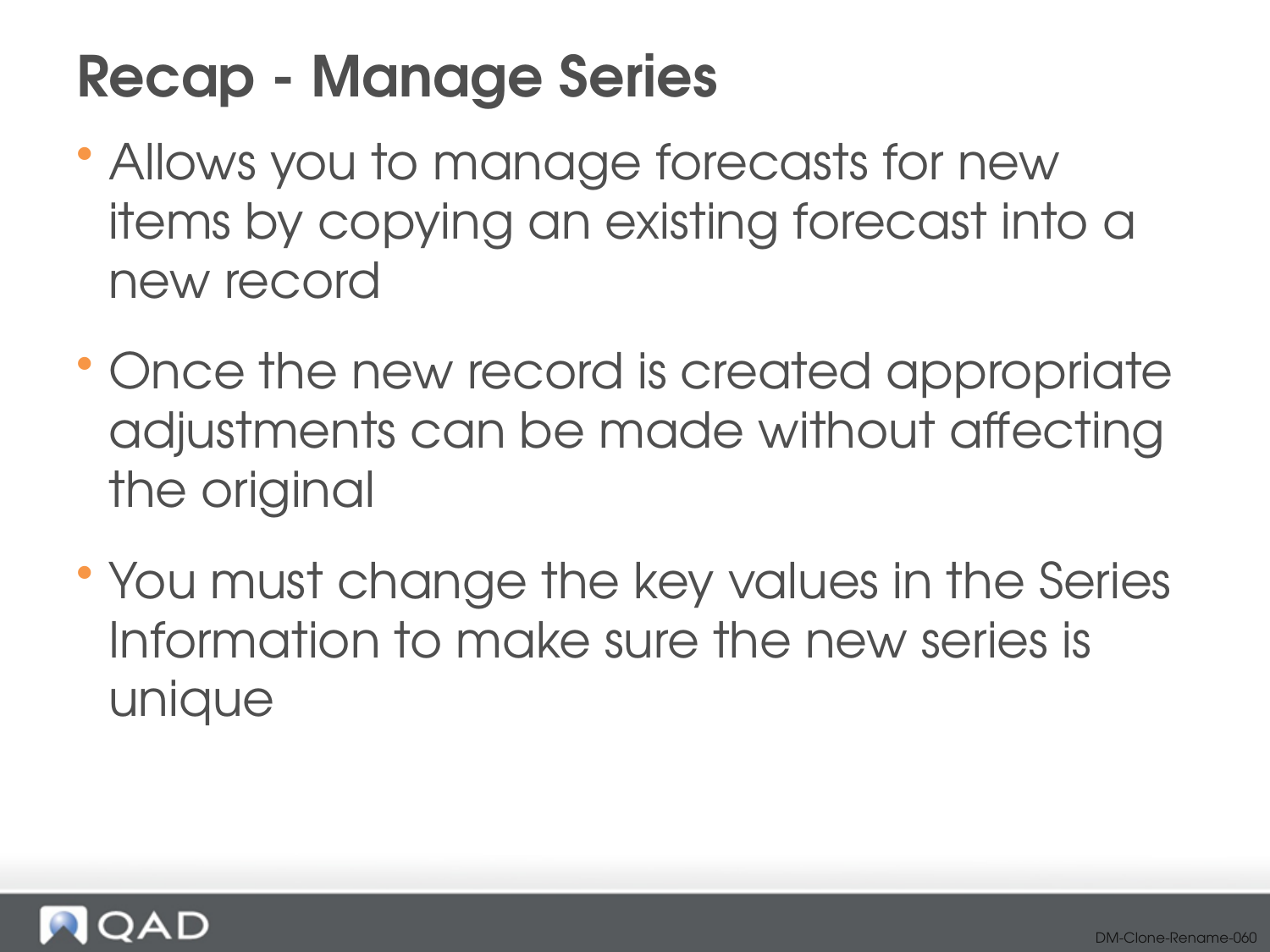

# Recap - Manage Series
Allows you to manage forecasts for new items by copying an existing forecast into a new record
Once the new record is created appropriate adjustments can be made without affecting the original
You must change the key values in the Series Information to make sure the new series is unique

DM-Clone-Rename-060